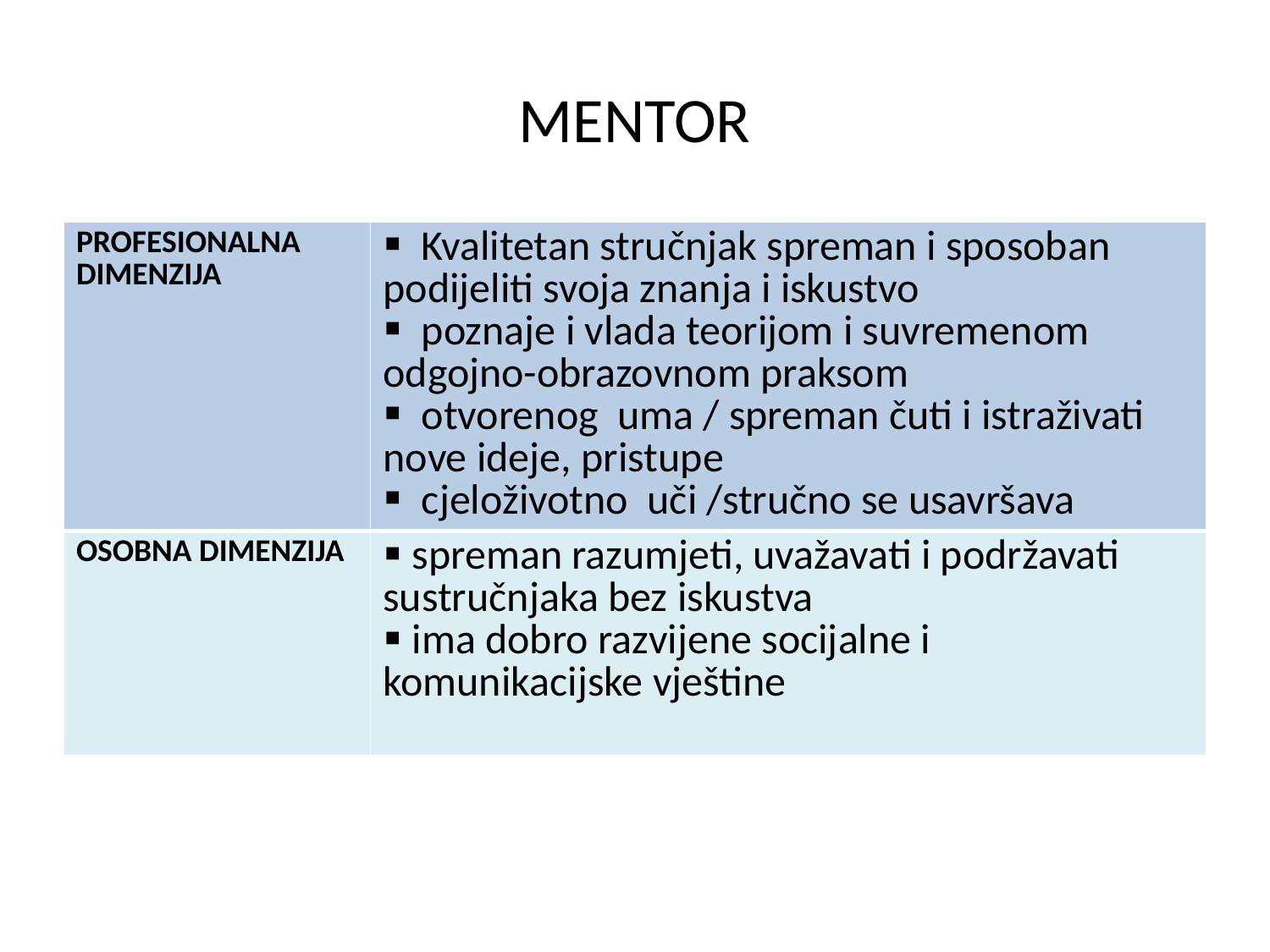

# MENTOR
| PROFESIONALNA DIMENZIJA | Kvalitetan stručnjak spreman i sposoban podijeliti svoja znanja i iskustvo poznaje i vlada teorijom i suvremenom odgojno-obrazovnom praksom otvorenog uma / spreman čuti i istraživati nove ideje, pristupe cjeloživotno uči /stručno se usavršava |
| --- | --- |
| OSOBNA DIMENZIJA | spreman razumjeti, uvažavati i podržavati sustručnjaka bez iskustva ima dobro razvijene socijalne i komunikacijske vještine |